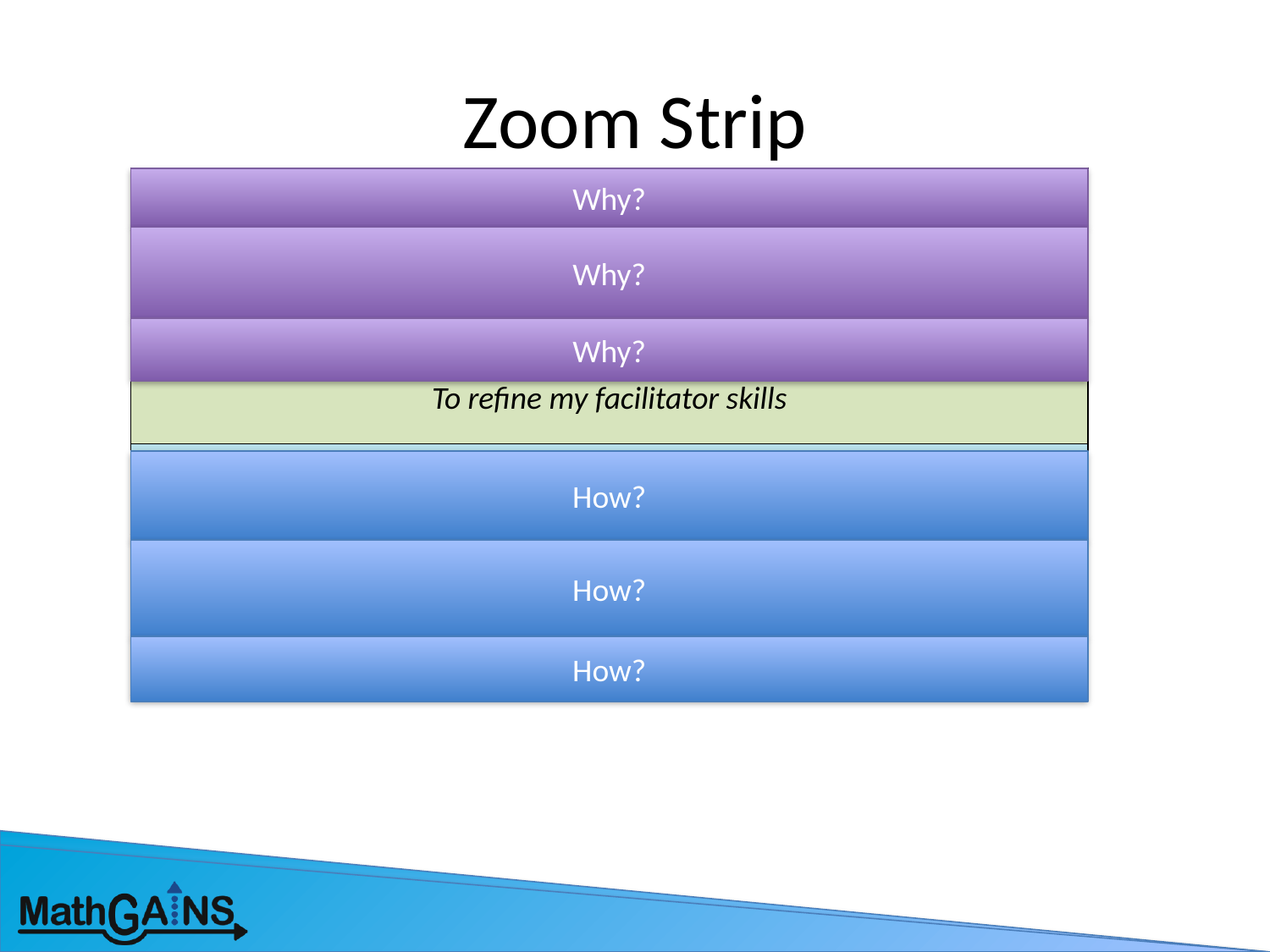

# Zoom Strip
| to improve student achievement |
| --- |
| to improve the use of research-affirmed practices in teaching and learning of mathematics |
| to allow me to build communities of professional learning |
| To refine my facilitator skills |
| to practice strategic moves that help me navigate, be a window finder and challenge participant beliefs |
| to learn strategic moves that help me navigate, be a window finder and challenge participant beliefs? |
| attend and participate in Math CAMPPP 2013 |
Why?
Why?
Why?
How?
How?
How?